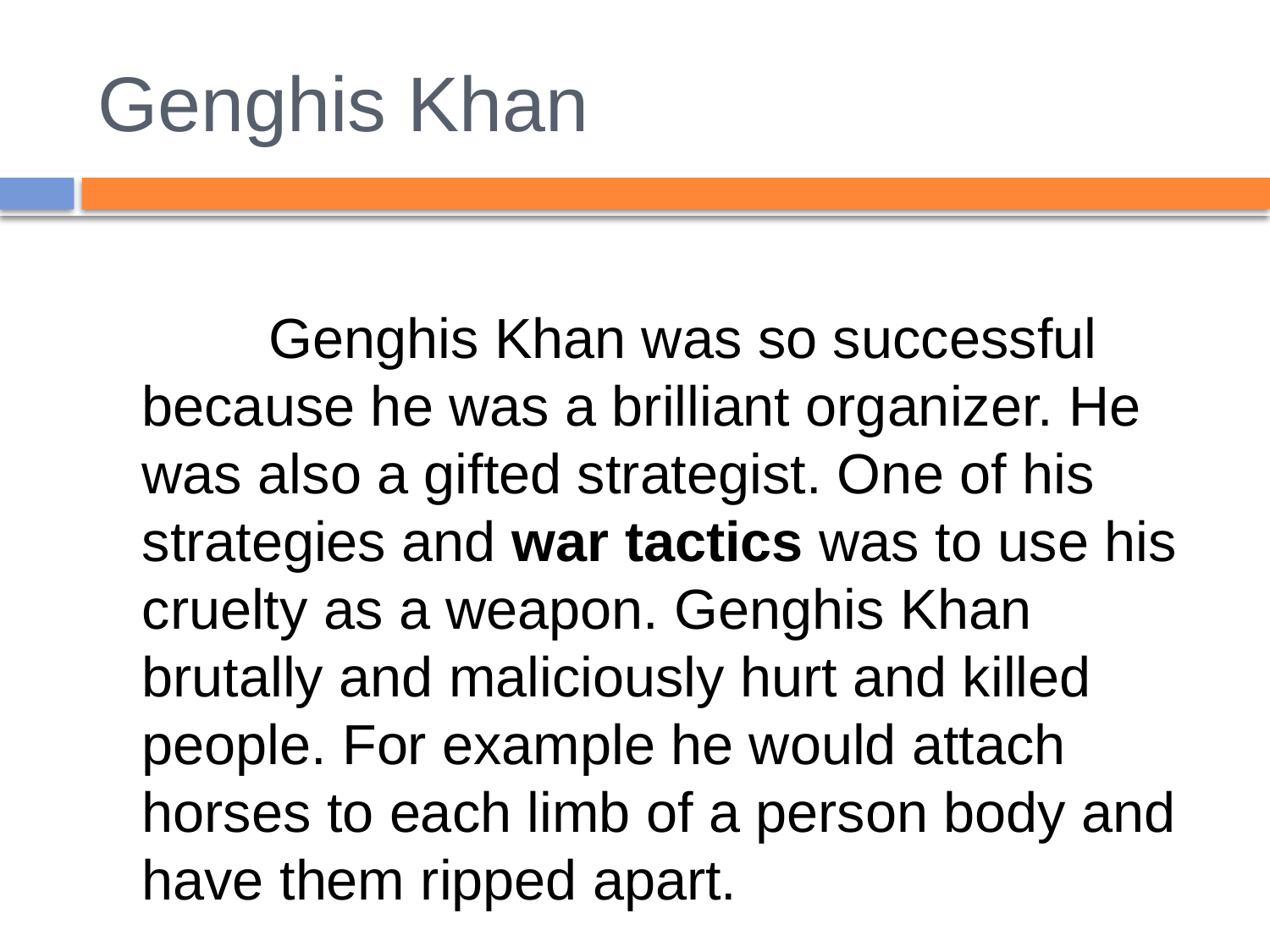

# Genghis Khan

		Genghis Khan was so successful because he was a brilliant organizer. He was also a gifted strategist. One of his strategies and war tactics was to use his cruelty as a weapon. Genghis Khan brutally and maliciously hurt and killed people. For example he would attach horses to each limb of a person body and have them ripped apart.